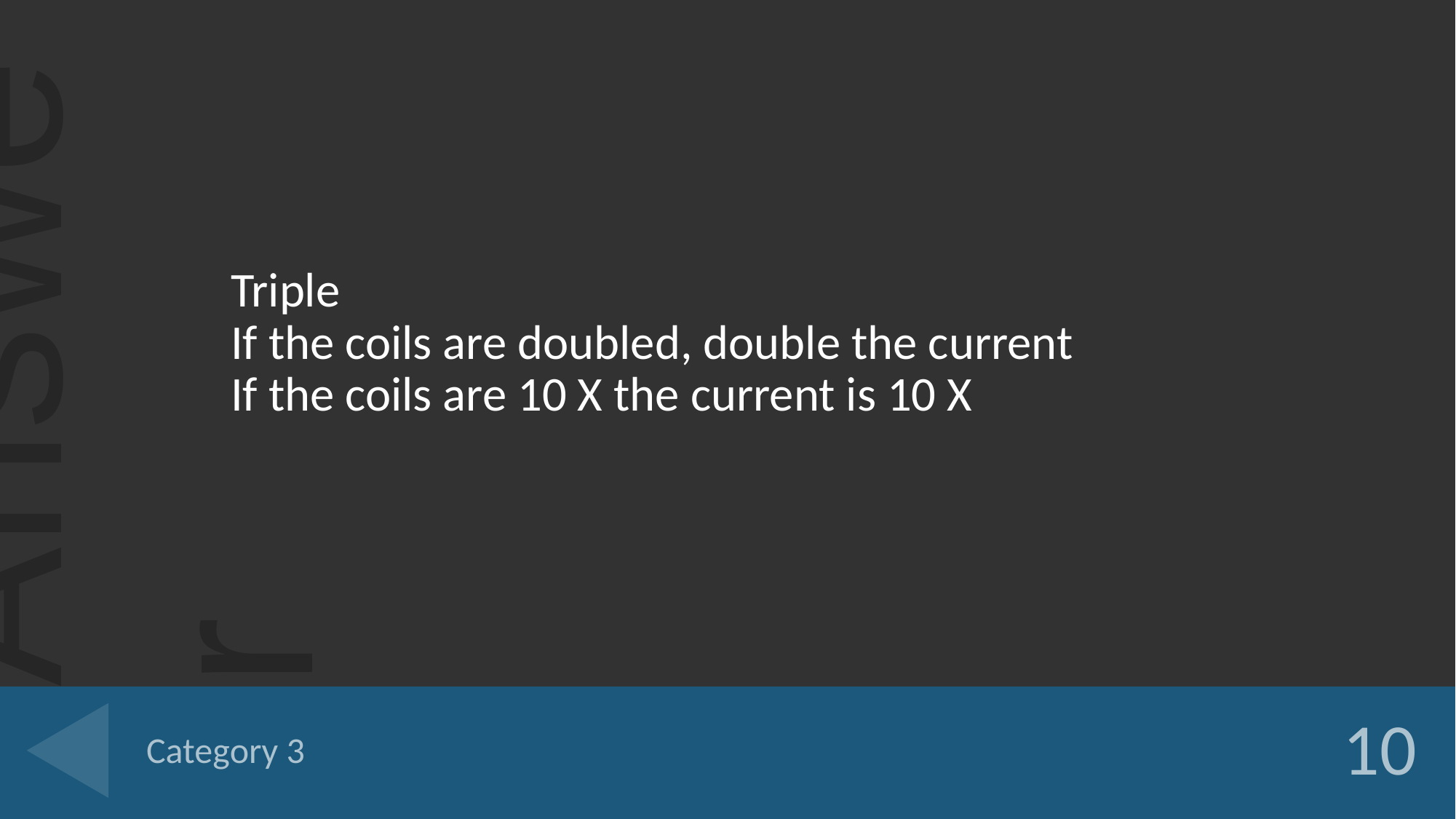

Triple
If the coils are doubled, double the current
If the coils are 10 X the current is 10 X
# Category 3
10